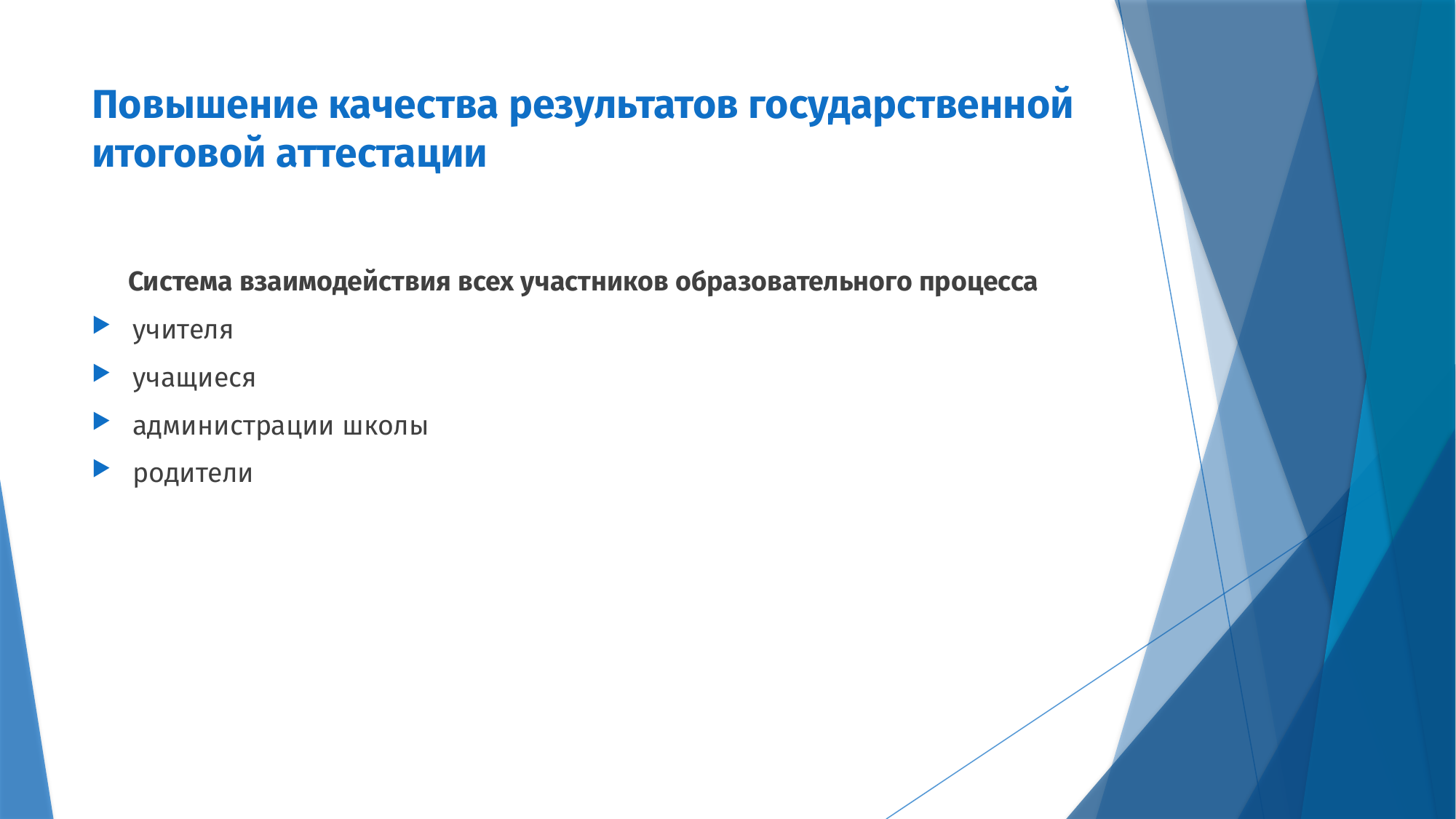

# Повышение качества результатов государственной итоговой аттестации
     Система взаимодействия всех участников образовательного процесса
учителя
учащиеся
администрации школы
родители